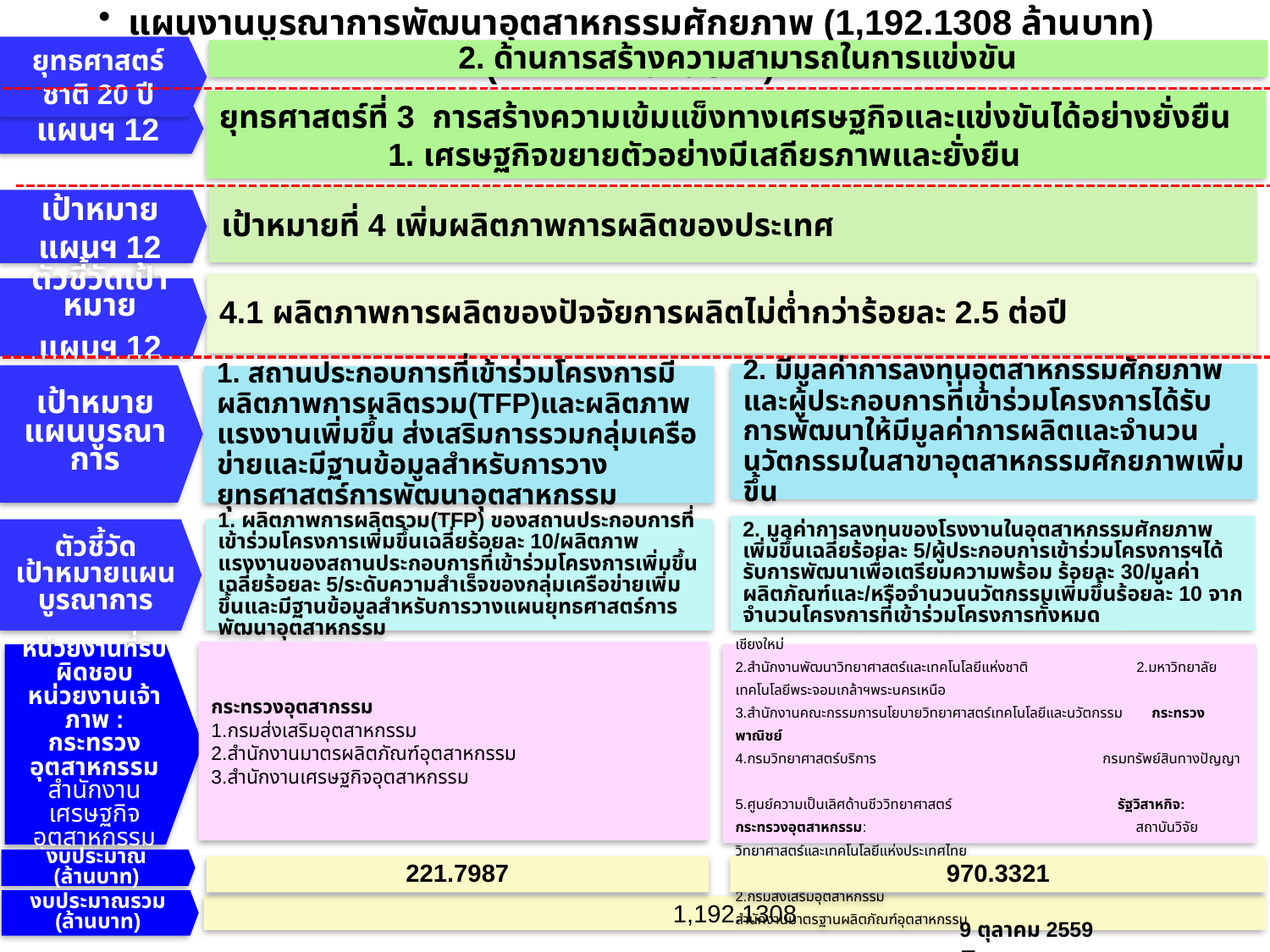

แผนงานบูรณาการพัฒนาอุตสาหกรรมศักยภาพ (1,192.1308 ล้านบาท)
(...............ล้านบาท)
ยุทธศาสตร์ชาติ 20 ปี
2. ด้านการสร้างความสามารถในการแข่งขัน
ยุทธศาสตร์ที่ 3  การสร้างความเข้มแข็งทางเศรษฐกิจและแข่งขันได้อย่างยั่งยืน
                   1. เศรษฐกิจขยายตัวอย่างมีเสถียรภาพและยั่งยืน
แผนฯ 12
เป้าหมายที่ 4 เพิ่มผลิตภาพการผลิตของประเทศ
เป้าหมายแผนฯ 12
4.1 ผลิตภาพการผลิตของปัจจัยการผลิตไม่ต่ำกว่าร้อยละ 2.5 ต่อปี
ตัวชี้วัดเป้าหมาย
แผนฯ 12
2. มีมูลค่าการลงทุนอุตสาหกรรมศักยภาพและผู้ประกอบการที่เข้าร่วมโครงการได้รับการพัฒนาให้มีมูลค่าการผลิตและจำนวนนวัตกรรมในสาขาอุตสาหกรรมศักยภาพเพิ่มขึ้น
เป้าหมายแผนบูรณาการ
1. สถานประกอบการที่เข้าร่วมโครงการมีผลิตภาพการผลิตรวม(TFP)และผลิตภาพแรงงานเพิ่มขึ้น ส่งเสริมการรวมกลุ่มเครือข่ายและมีฐานข้อมูลสำหรับการวางยุทธศาสตร์การพัฒนาอุตสาหกรรม
2. มูลค่าการลงทุนของโรงงานในอุตสาหกรรมศักยภาพเพิ่มขึ้นเฉลี่ยร้อยละ 5/ผู้ประกอบการเข้าร่วมโครงการฯได้รับการพัฒนาเพื่อเตรียมความพร้อม ร้อยละ 30/มูลค่าผลิตภัณฑ์และ/หรือจำนวนนวัตกรรมเพิ่มขึ้นร้อยละ 10 จากจำนวนโครงการที่เข้าร่วมโครงการทั้งหมด
1. ผลิตภาพการผลิตรวม(TFP) ของสถานประกอบการที่เข้าร่วมโครงการเพิ่มขึ้นเฉลี่ยร้อยละ 10/ผลิตภาพแรงงานของสถานประกอบการที่เข้าร่วมโครงการเพิ่มขึ้นเฉลี่ยร้อยละ 5/ระดับความสำเร็จของกลุ่มเครือข่ายเพิ่มขึ้นและมีฐานข้อมูลสำหรับการวางแผนยุทธศาสตร์การพัฒนาอุตสาหกรรม
ตัวชี้วัด
เป้าหมายแผน
บูรณาการ
กระทรวงอุตสากรรม
1.กรมส่งเสริมอุตสาหกรรม
2.สำนักงานมาตรผลิตภัณฑ์อุตสาหกรรม
3.สำนักงานเศรษฐกิจอุตสาหกรรม
หน่วยงานที่รับผิดชอบ
หน่วยงานเจ้าภาพ : กระทรวงอุตสาหกรรม สำนักงานเศรษฐกิจอุตสาหกรรม

กระทรวงวิทยาศาสตร์                                                                 กระทรวงศึกษาธิการ
1.สำนักงานปลัดกระทรวงวิทยาศาสตร์และเทคโนโลยี                              1. มหาวิทยาลัยเชียงใหม่
2.สำนักงานพัฒนาวิทยาศาสตร์และเทคโนโลยีแห่งชาติ                              2.มหาวิทยาลัยเทคโนโลยีพระจอมเกล้าฯพระนครเหนือ
3.สำนักงานคณะกรรมการนโยบายวิทยาศาสตร์เทคโนโลยีและนวัตกรรม        กระทรวงพาณิชย์
4.กรมวิทยาศาสตร์บริการ                                                               กรมทรัพย์สินทางปัญญา
5.ศูนย์ความเป็นเลิศด้านชีววิทยาศาสตร์                                              รัฐวิสาหกิจ:
กระทรวงอุตสาหกรรม:                                                                   สถาบันวิจัยวิทยาศาสตร์และเทคโนโลยีแห่งประเทศไทย
1.สำนักงานปลัดกระทรวงอุตสาหกรรม
2.กรมส่งเสริมอุตสาหกรรม
สำนักงานมาตรฐานผลิตภัณฑ์อุตสาหกรรม
งบประมาณ
(ล้านบาท)
221.7987
970.3321
งบประมาณรวม
(ล้านบาท)
1,192.1308
9 ตุลาคม 2559                        5